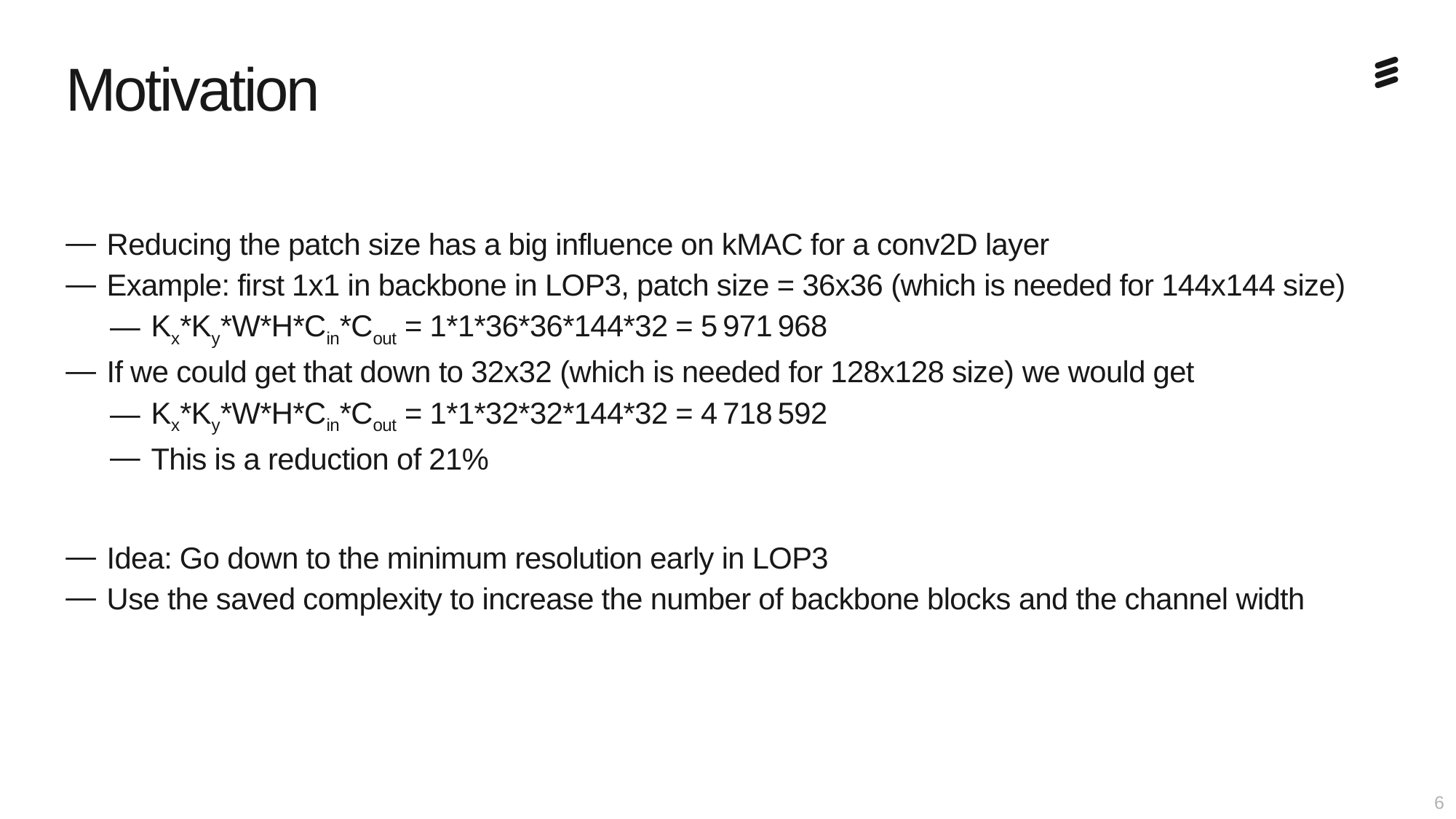

# Motivation
Reducing the patch size has a big influence on kMAC for a conv2D layer
Example: first 1x1 in backbone in LOP3, patch size = 36x36 (which is needed for 144x144 size)
Kx*Ky*W*H*Cin*Cout = 1*1*36*36*144*32 = 5 971 968
If we could get that down to 32x32 (which is needed for 128x128 size) we would get
Kx*Ky*W*H*Cin*Cout = 1*1*32*32*144*32 = 4 718 592
This is a reduction of 21%

Idea: Go down to the minimum resolution early in LOP3
Use the saved complexity to increase the number of backbone blocks and the channel width
6